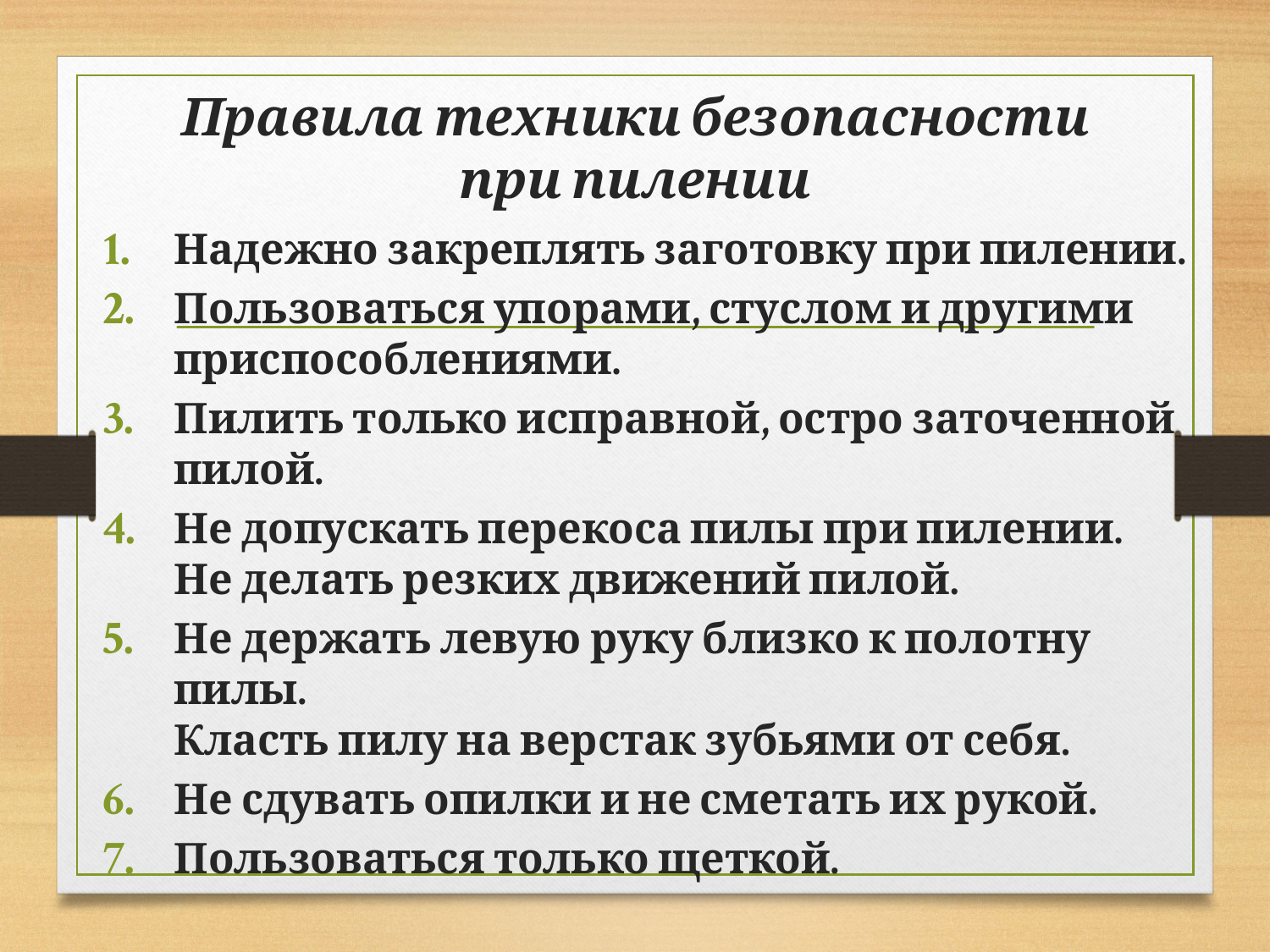

# Правила техники безопасности при пилении
Надежно закреплять заготовку при пилении.
Пользоваться упорами, стуслом и другими приспособлениями.
Пилить только исправной, остро заточенной пилой.
Не допускать перекоса пилы при пилении. 
Не делать резких движений пилой.
Не держать левую руку близко к полотну пилы. 
Класть пилу на верстак зубьями от себя.
Не сдувать опилки и не сметать их рукой.
Пользоваться только щеткой.